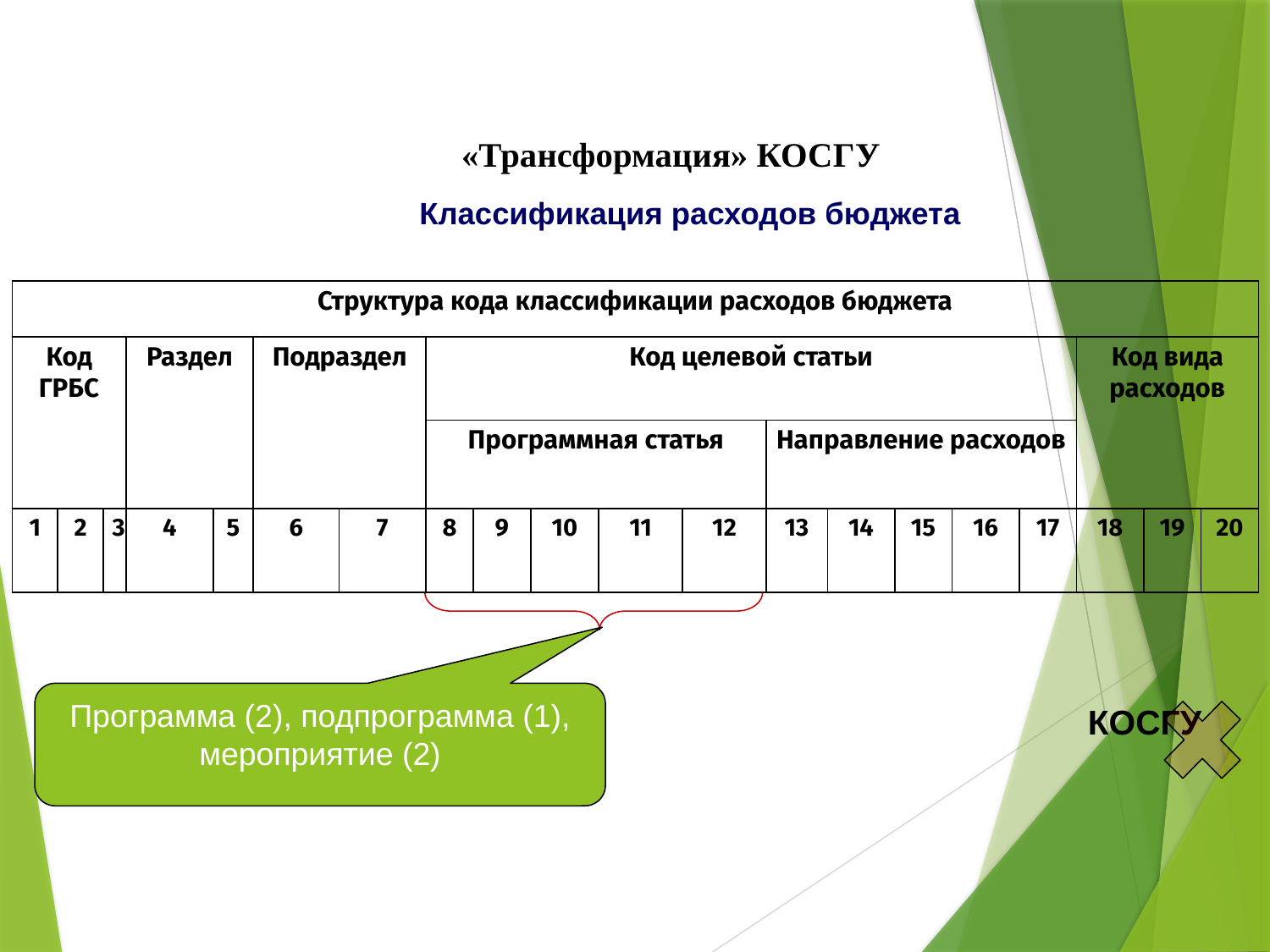

«Трансформация» КОСГУ
Классификация расходов бюджета
| Структура кода классификации расходов бюджета |  |  |  |  |  |  |  |  |  |  |  |  |  |  |  |  |  |  |  |
| --- | --- | --- | --- | --- | --- | --- | --- | --- | --- | --- | --- | --- | --- | --- | --- | --- | --- | --- | --- |
| Код ГРБС |  |  | Раздел |  | Подраздел |  | Код целевой статьи |  |  |  |  |  |  |  |  |  | Код вида расходов |  |  |
|  |  |  |  |  |  |  | Программная статья |  |  |  |  | Направление расходов |  |  |  |  |  |  |  |
| 1 | 2 | 3 | 4 | 5 | 6 | 7 | 8 | 9 | 10 | 11 | 12 | 13 | 14 | 15 | 16 | 17 | 18 | 19 | 20 |

Программа (2), подпрограмма (1), мероприятие (2)
КОСГУ